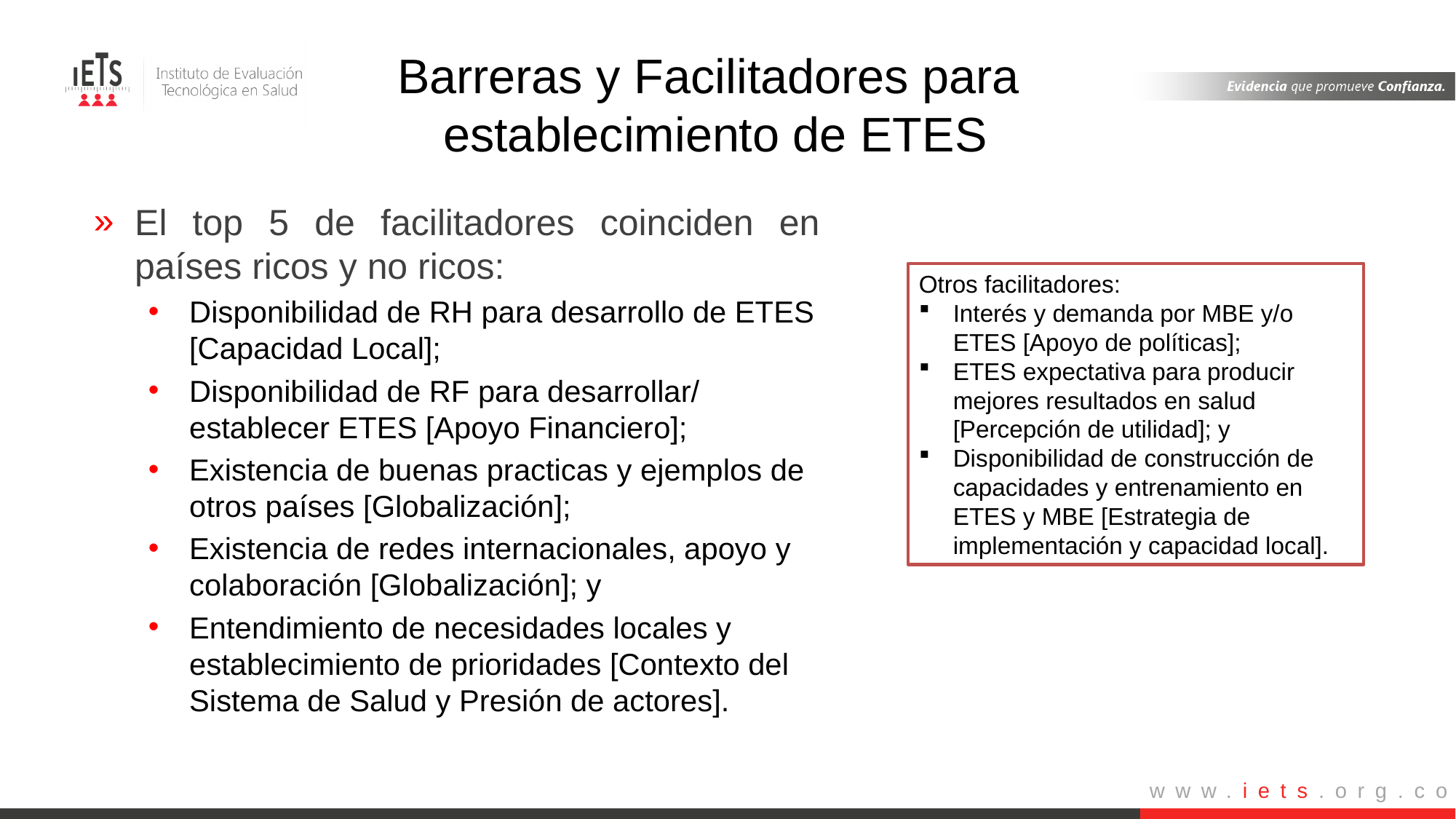

Barreras y Facilitadores para
establecimiento de ETES

El top 5 de facilitadores coinciden en países ricos y no ricos:
Disponibilidad de RH para desarrollo de ETES [Capacidad Local];
Disponibilidad de RF para desarrollar/ establecer ETES [Apoyo Financiero];
Existencia de buenas practicas y ejemplos de otros países [Globalización];
Existencia de redes internacionales, apoyo y colaboración [Globalización]; y
Entendimiento de necesidades locales y establecimiento de prioridades [Contexto del Sistema de Salud y Presión de actores].
Otros facilitadores:
Interés y demanda por MBE y/o ETES [Apoyo de políticas];
ETES expectativa para producir mejores resultados en salud [Percepción de utilidad]; y
Disponibilidad de construcción de capacidades y entrenamiento en ETES y MBE [Estrategia de implementación y capacidad local].